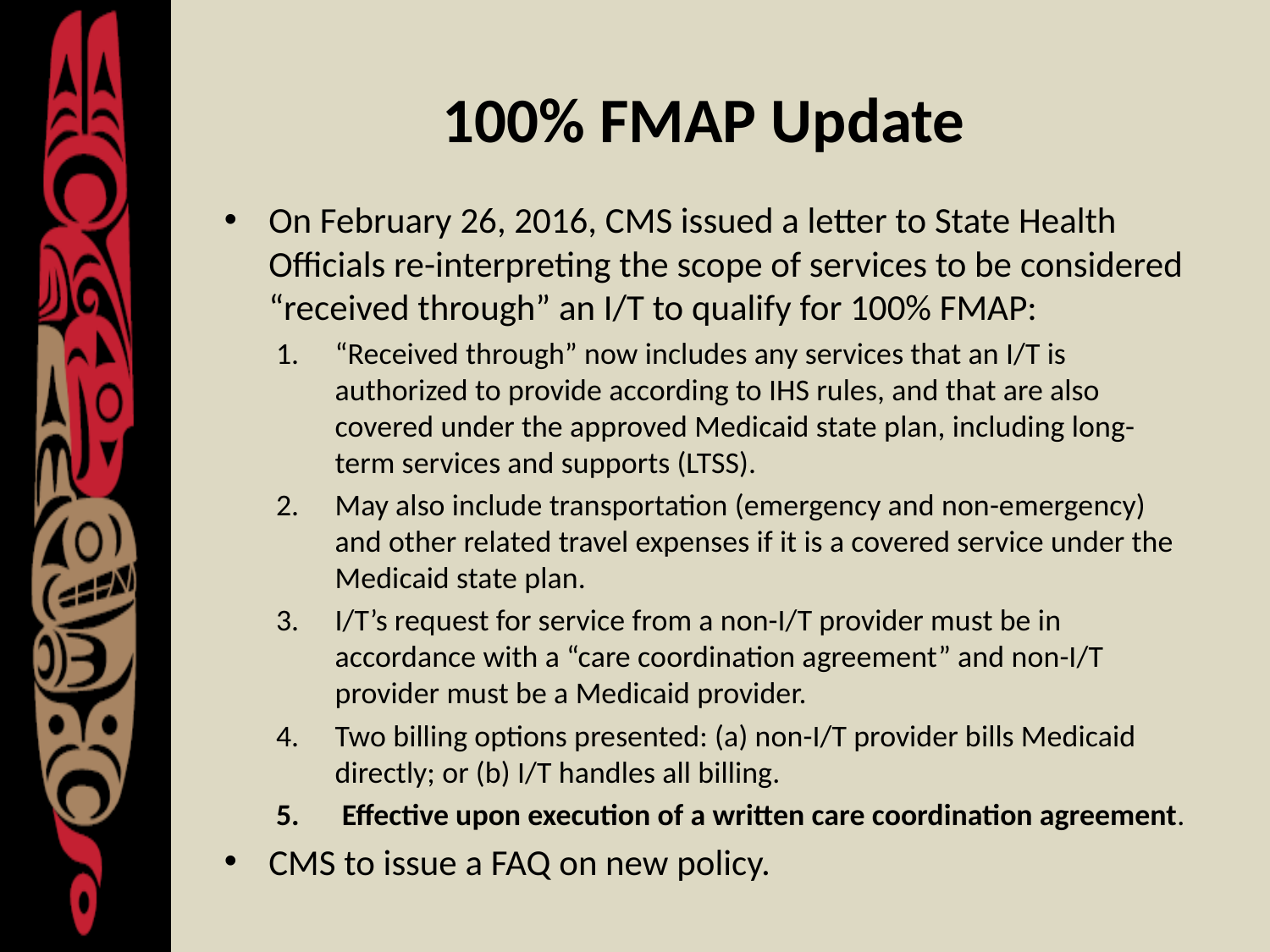

# 100% FMAP Update
On February 26, 2016, CMS issued a letter to State Health Officials re-interpreting the scope of services to be considered “received through” an I/T to qualify for 100% FMAP:
“Received through” now includes any services that an I/T is authorized to provide according to IHS rules, and that are also covered under the approved Medicaid state plan, including long-term services and supports (LTSS).
May also include transportation (emergency and non-emergency) and other related travel expenses if it is a covered service under the Medicaid state plan.
I/T’s request for service from a non-I/T provider must be in accordance with a “care coordination agreement” and non-I/T provider must be a Medicaid provider.
Two billing options presented: (a) non-I/T provider bills Medicaid directly; or (b) I/T handles all billing.
 Effective upon execution of a written care coordination agreement.
CMS to issue a FAQ on new policy.